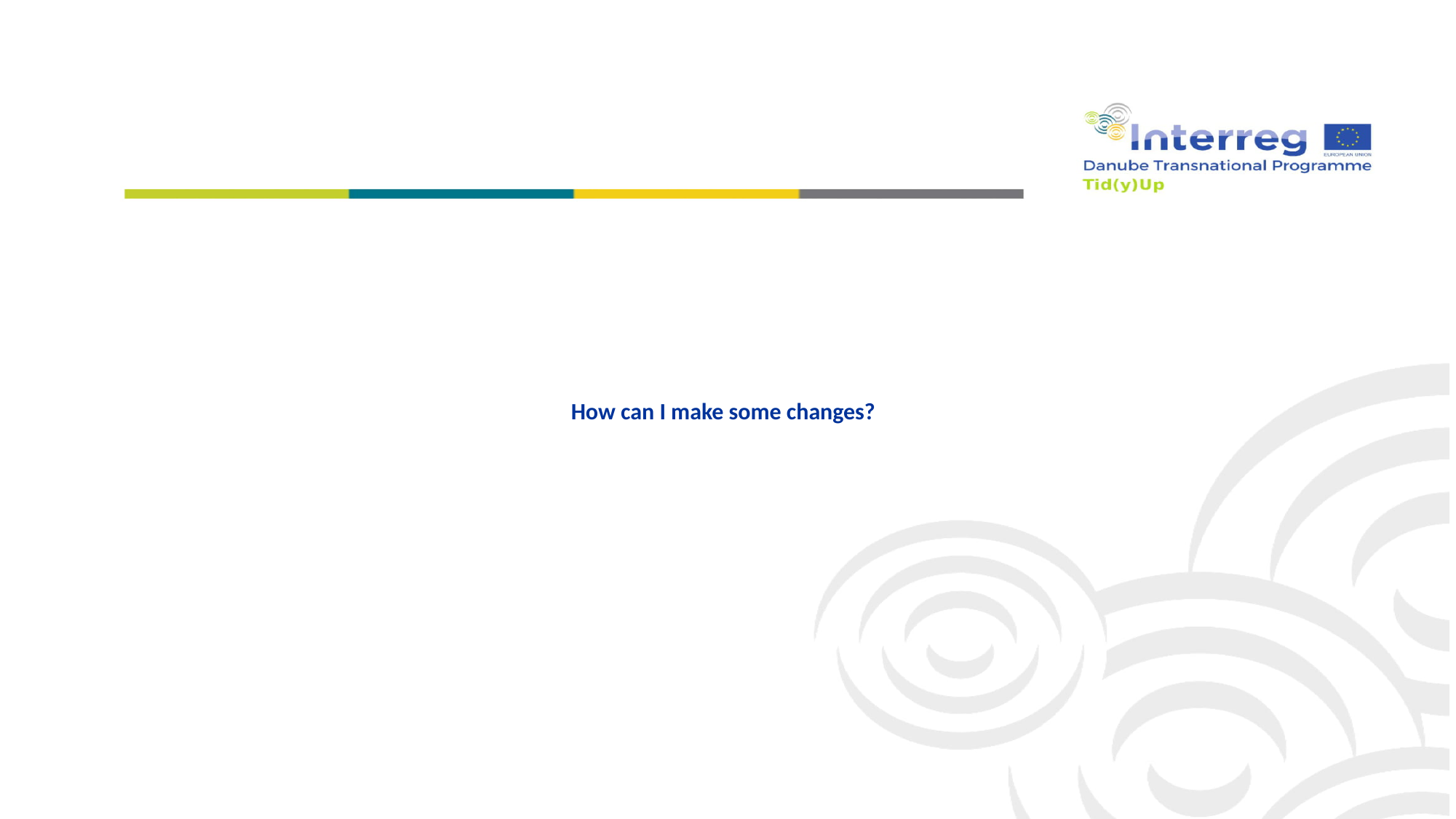

# How can I make some changes?